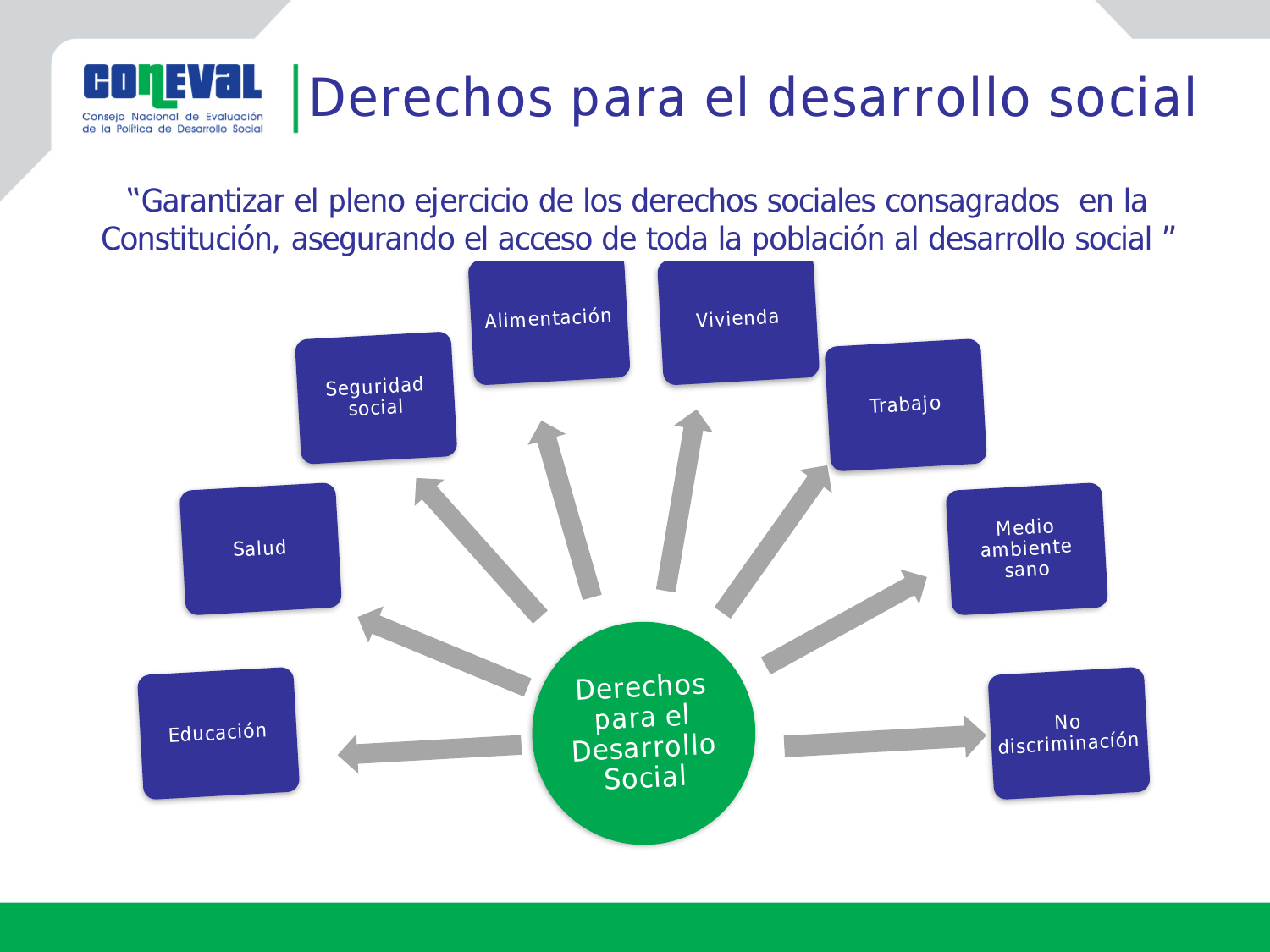

Derechos para el desarrollo social
“Garantizar el pleno ejercicio de los derechos sociales consagrados  en la Constitución, asegurando el acceso de toda la población al desarrollo social ”
Derechos para el Desarrollo Social
Educación
Salud
Seguridad social
Alimentación
Vivienda
Trabajo
Medio ambiente sano
No discriminacíón